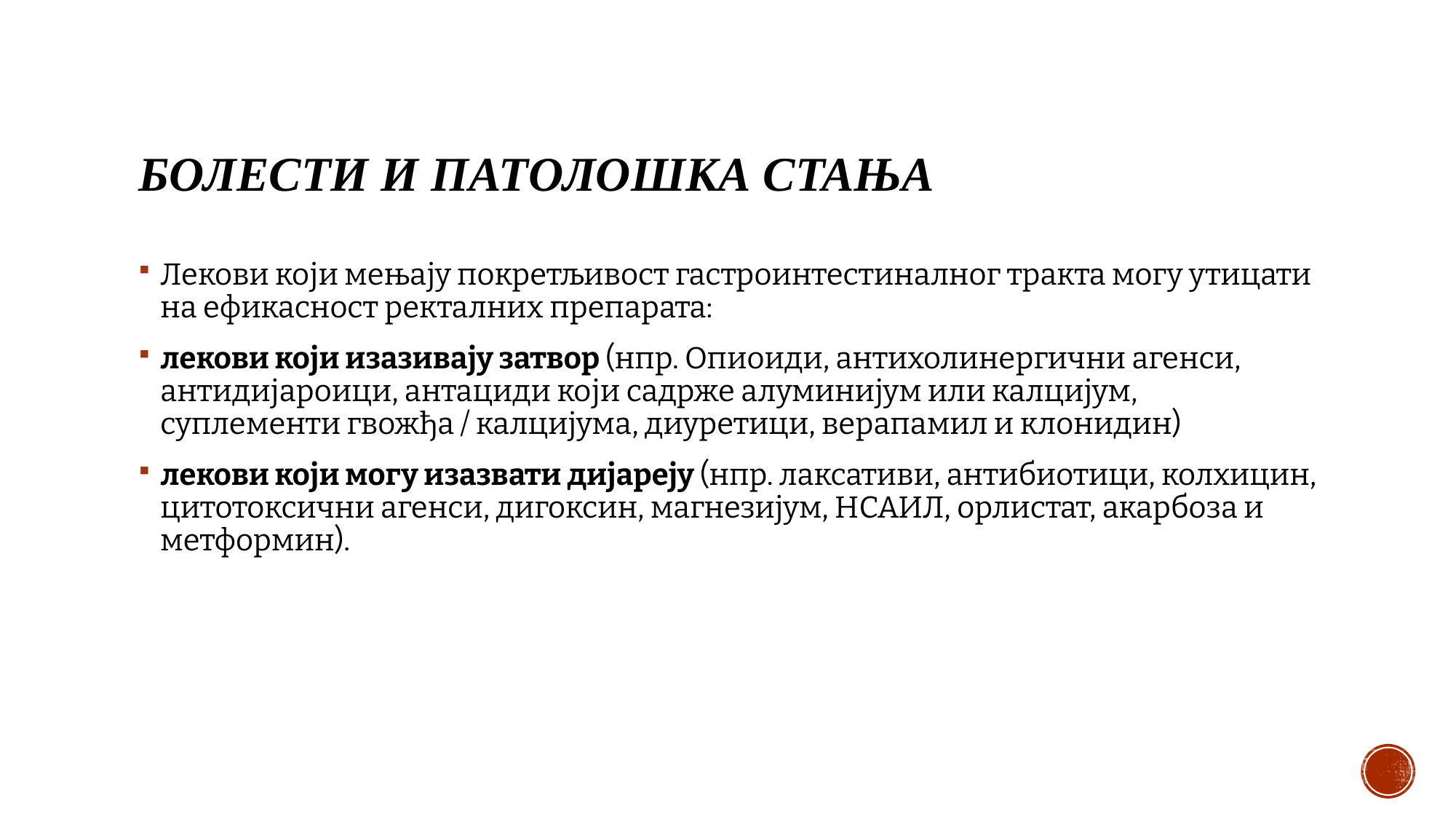

# Болести и патолошка стања
Лекови који мењају покретљивост гастроинтестиналног тракта могу утицати на ефикасност ректалних препарата:
лекови који изазивају затвор (нпр. Опиоиди, антихолинергични агенси, антидијароици, антациди који садрже алуминијум или калцијум, суплементи гвожђа / калцијума, диуретици, верапамил и клонидин)
лекови који могу изазвати дијареју (нпр. лаксативи, антибиотици, колхицин, цитотоксични агенси, дигоксин, магнезијум, НСАИЛ, орлистат, акарбоза и метформин).